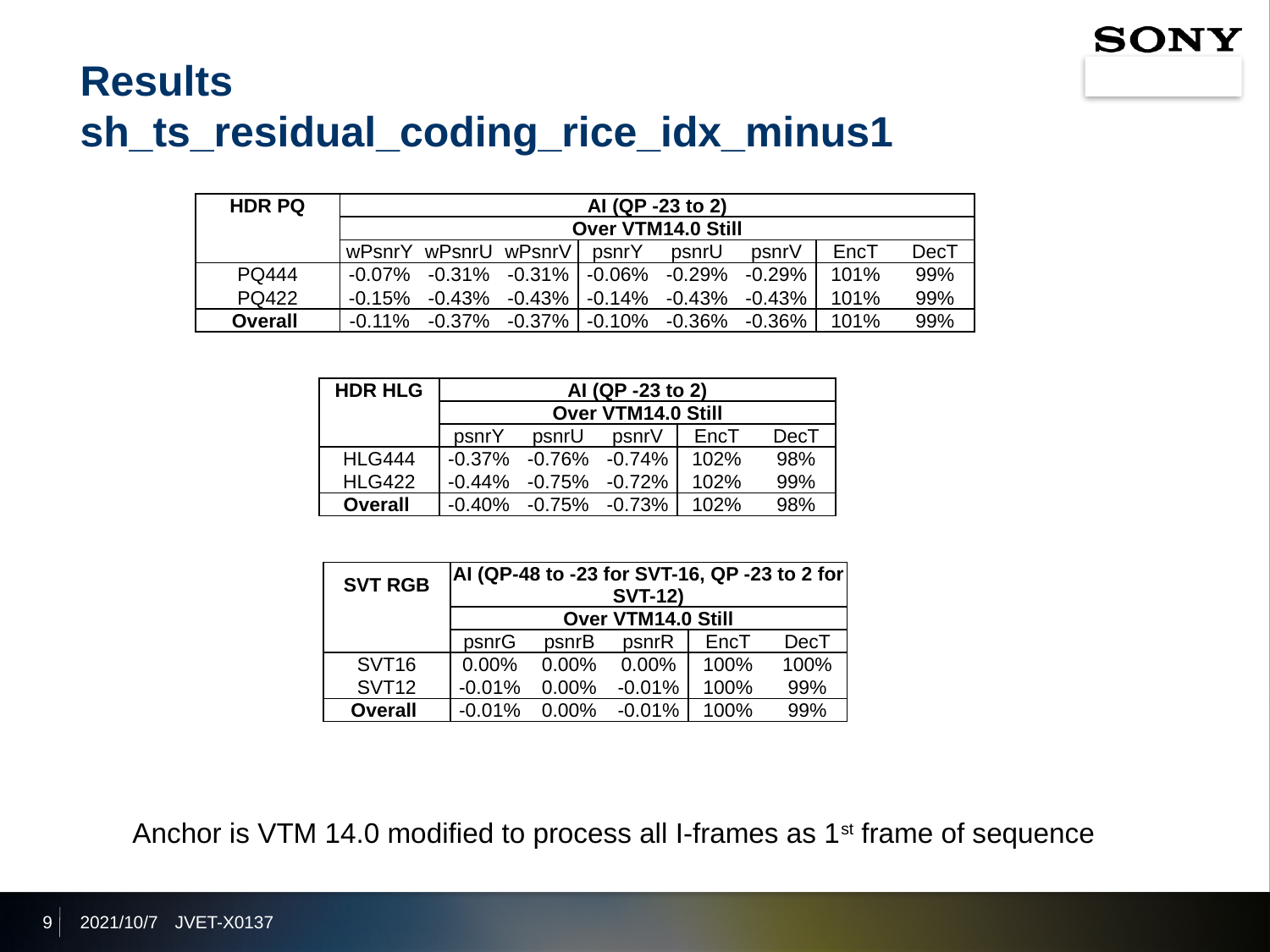

# Results sh_ts_residual_coding_rice_idx_minus1
| HDR PQ | AI (QP -23 to 2) |  |  |  |  |  |  |  |
| --- | --- | --- | --- | --- | --- | --- | --- | --- |
|  | Over VTM14.0 Still |  |  |  |  |  |  |  |
|  | wPsnrY | wPsnrU | wPsnrV | psnrY | psnrU | psnrV | EncT | DecT |
| PQ444 | -0.07% | -0.31% | -0.31% | -0.06% | -0.29% | -0.29% | 101% | 99% |
| PQ422 | -0.15% | -0.43% | -0.43% | -0.14% | -0.43% | -0.43% | 101% | 99% |
| Overall | -0.11% | -0.37% | -0.37% | -0.10% | -0.36% | -0.36% | 101% | 99% |
| HDR HLG | AI (QP -23 to 2) |  |  |  |  |
| --- | --- | --- | --- | --- | --- |
|  | Over VTM14.0 Still |  |  |  |  |
|  | psnrY | psnrU | psnrV | EncT | DecT |
| HLG444 | -0.37% | -0.76% | -0.74% | 102% | 98% |
| HLG422 | -0.44% | -0.75% | -0.72% | 102% | 99% |
| Overall | -0.40% | -0.75% | -0.73% | 102% | 98% |
| SVT RGB | AI (QP-48 to -23 for SVT-16, QP -23 to 2 for SVT-12) |  |  |  |  |
| --- | --- | --- | --- | --- | --- |
|  | Over VTM14.0 Still |  |  |  |  |
|  | psnrG | psnrB | psnrR | EncT | DecT |
| SVT16 | 0.00% | 0.00% | 0.00% | 100% | 100% |
| SVT12 | -0.01% | 0.00% | -0.01% | 100% | 99% |
| Overall | -0.01% | 0.00% | -0.01% | 100% | 99% |
Anchor is VTM 14.0 modified to process all I-frames as 1st frame of sequence
9
2021/10/7
JVET-X0137